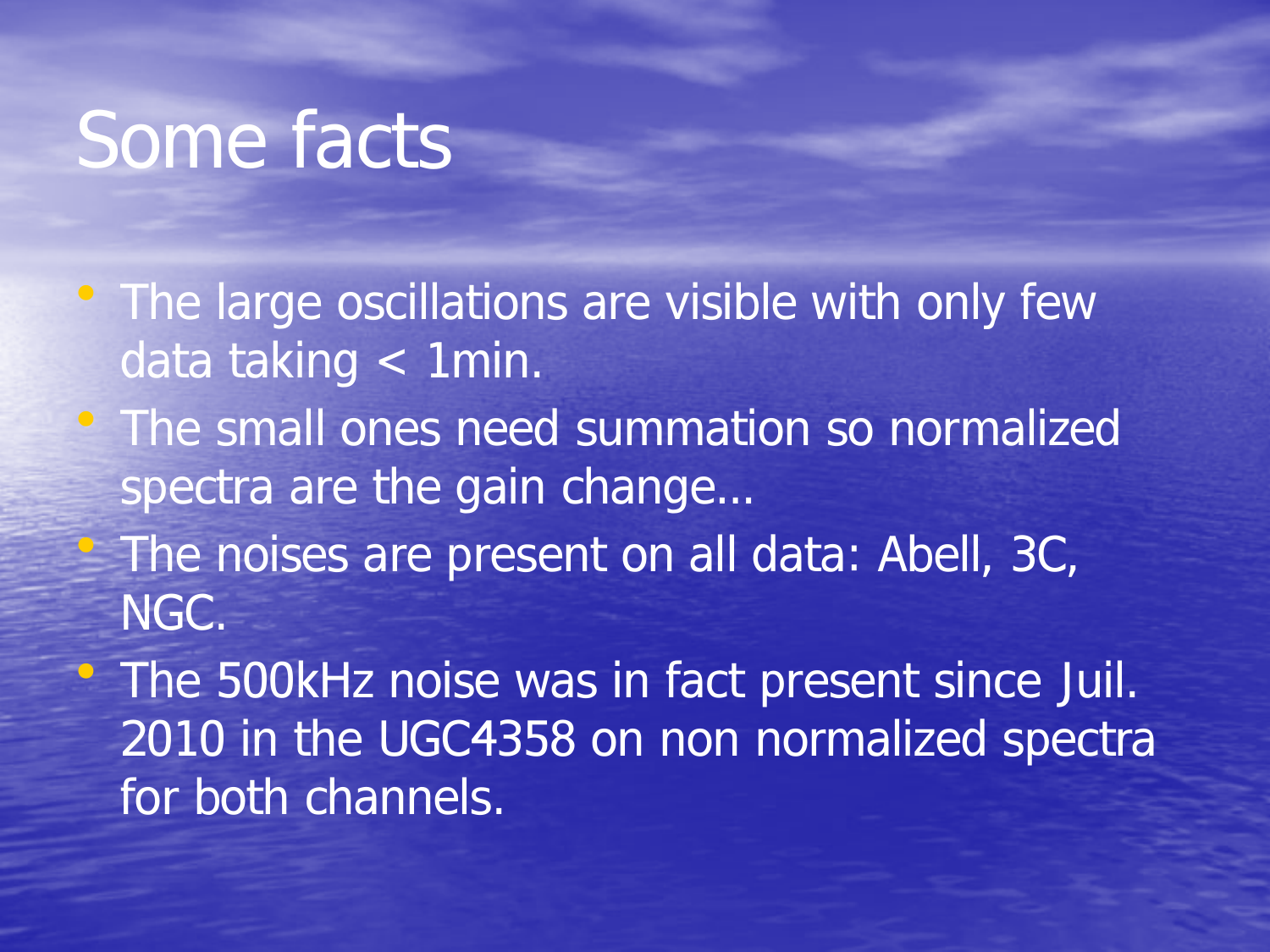

# Some facts
The large oscillations are visible with only few  data taking < 1min.
The small ones need summation so normalized spectra are the gain change…
The noises are present on all data: Abell, 3C, NGC.
The 500kHz noise was in fact present since Juil. 2010 in the UGC4358 on non normalized spectra for both channels.